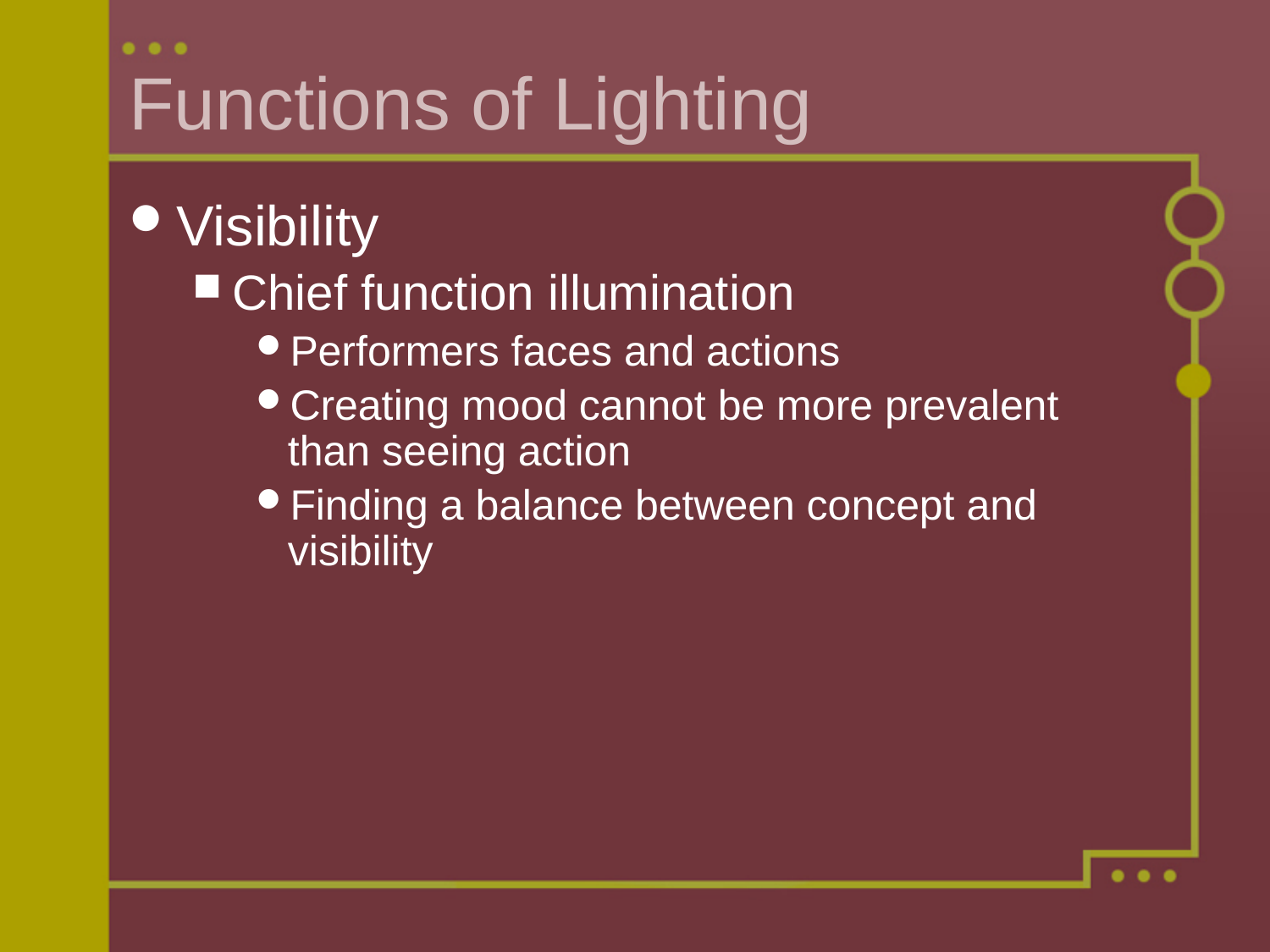

Functions of Lighting
Visibility
Chief function illumination
Performers faces and actions
Creating mood cannot be more prevalent than seeing action
Finding a balance between concept and visibility